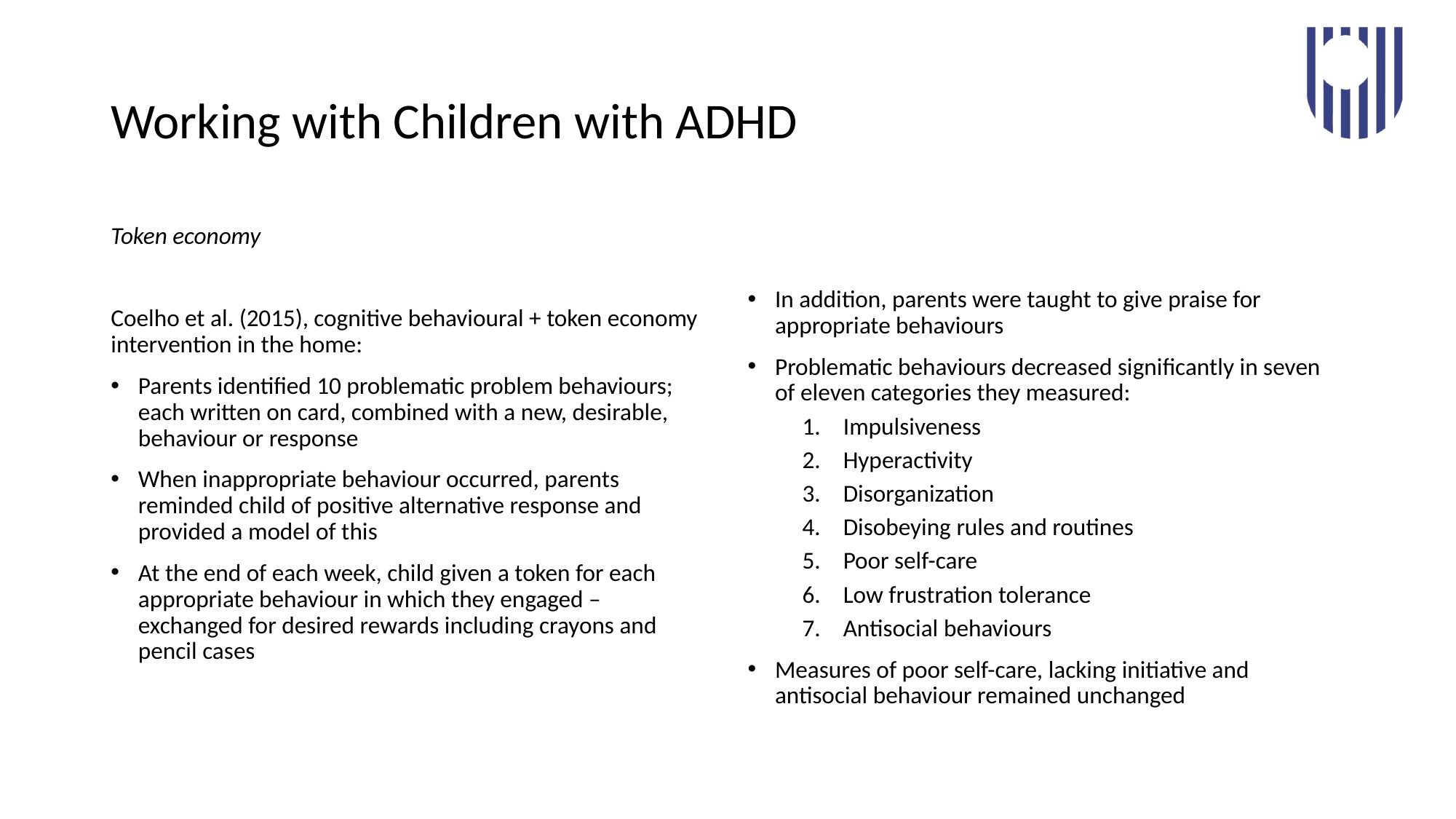

# Working with Children with ADHD
Token economy

Coelho et al. (2015), cognitive behavioural + token economy intervention in the home:
Parents identified 10 problematic problem behaviours; each written on card, combined with a new, desirable, behaviour or response
When inappropriate behaviour occurred, parents reminded child of positive alternative response and provided a model of this
At the end of each week, child given a token for each appropriate behaviour in which they engaged – exchanged for desired rewards including crayons and pencil cases
In addition, parents were taught to give praise for appropriate behaviours
Problematic behaviours decreased significantly in seven of eleven categories they measured:
Impulsiveness
Hyperactivity
Disorganization
Disobeying rules and routines
Poor self-care
Low frustration tolerance
Antisocial behaviours
Measures of poor self-care, lacking initiative and antisocial behaviour remained unchanged